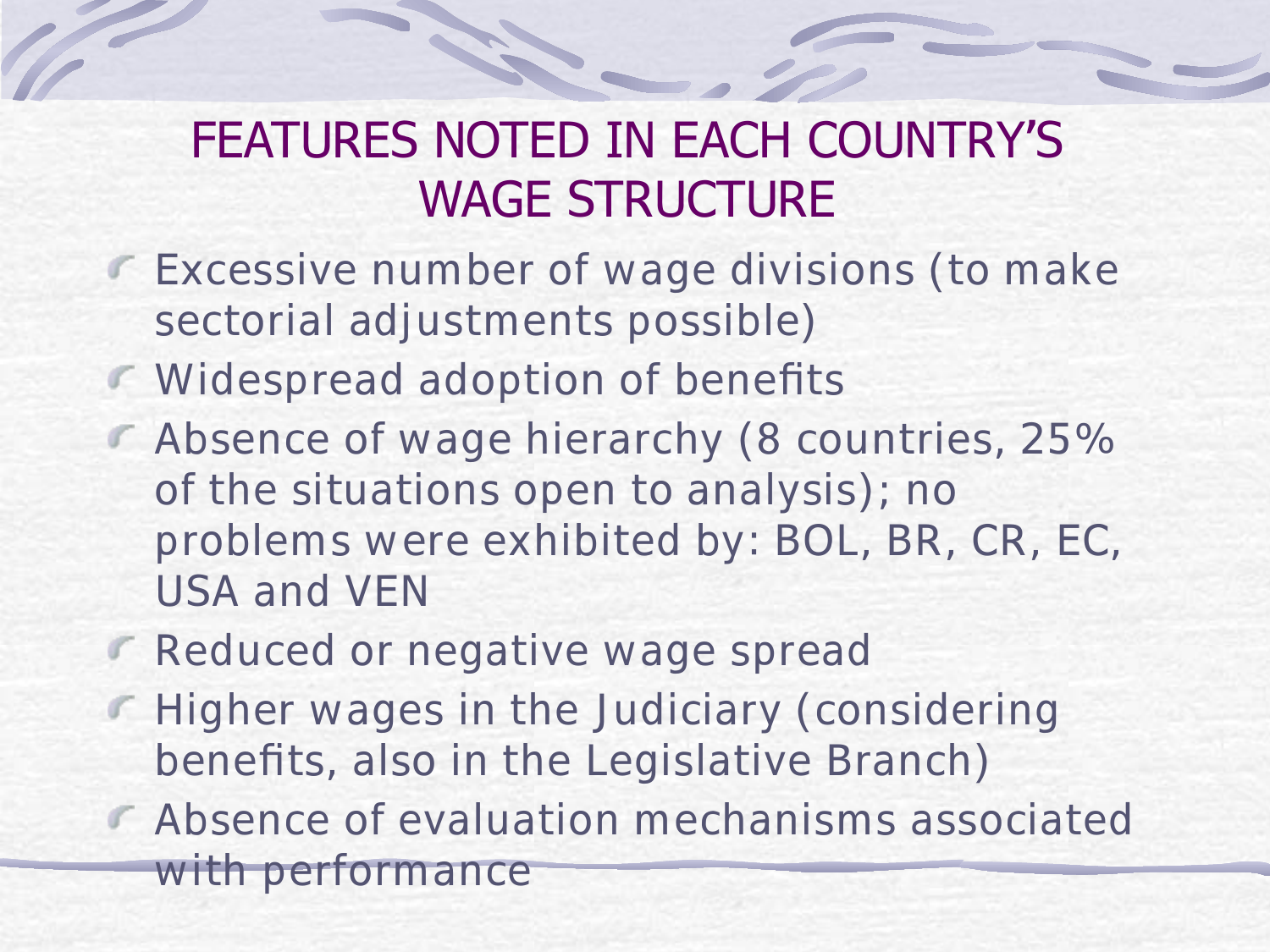

# FEATURES NOTED IN EACH COUNTRY’S WAGE STRUCTURE
Excessive number of wage divisions (to make sectorial adjustments possible)
Widespread adoption of benefits
Absence of wage hierarchy (8 countries, 25% of the situations open to analysis); no problems were exhibited by: BOL, BR, CR, EC, USA and VEN
Reduced or negative wage spread
Higher wages in the Judiciary (considering benefits, also in the Legislative Branch)
Absence of evaluation mechanisms associated with performance